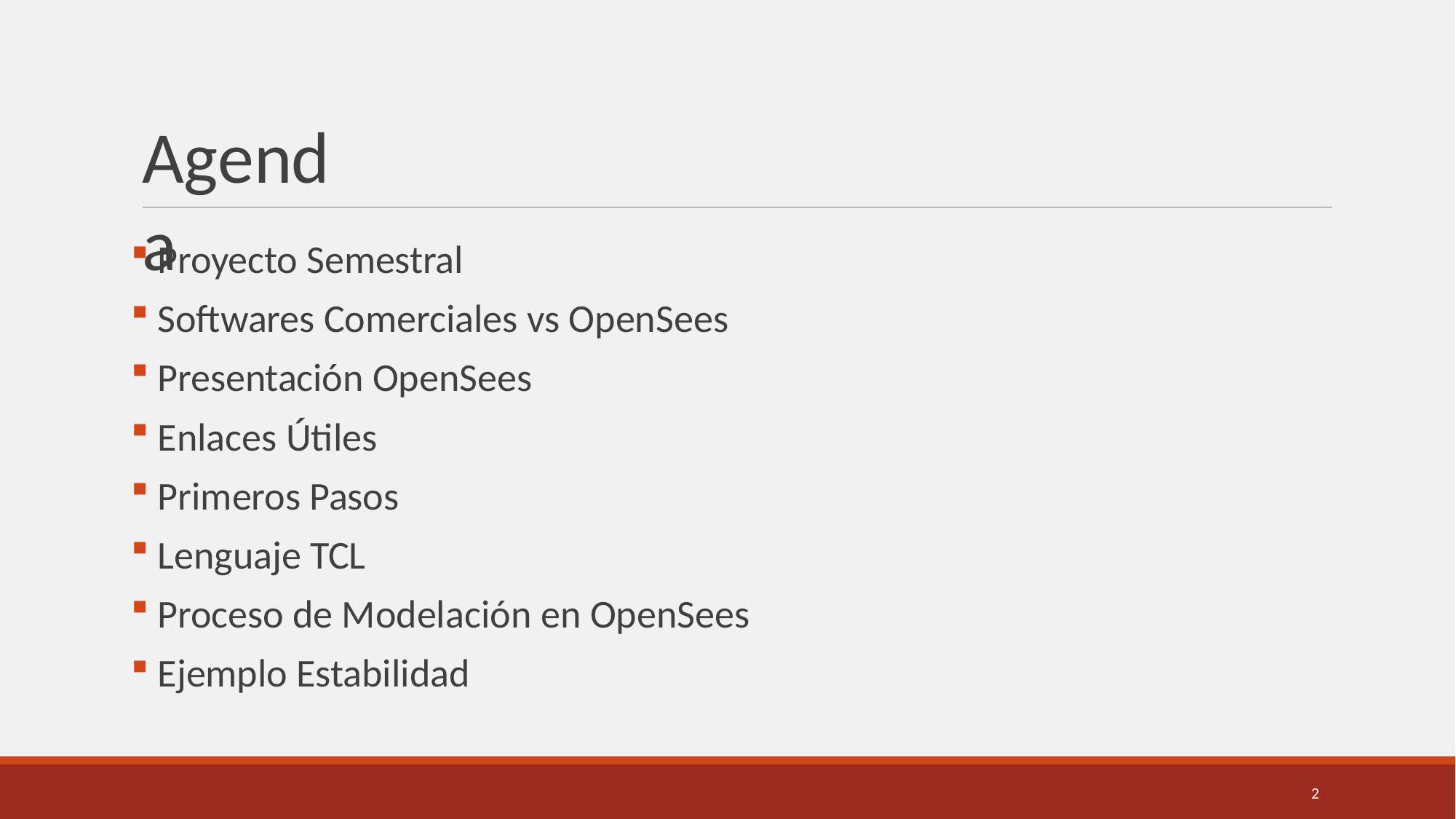

# Agenda
Proyecto Semestral
Softwares Comerciales vs OpenSees
Presentación OpenSees
Enlaces Útiles
Primeros Pasos
Lenguaje TCL
Proceso de Modelación en OpenSees
Ejemplo Estabilidad
2